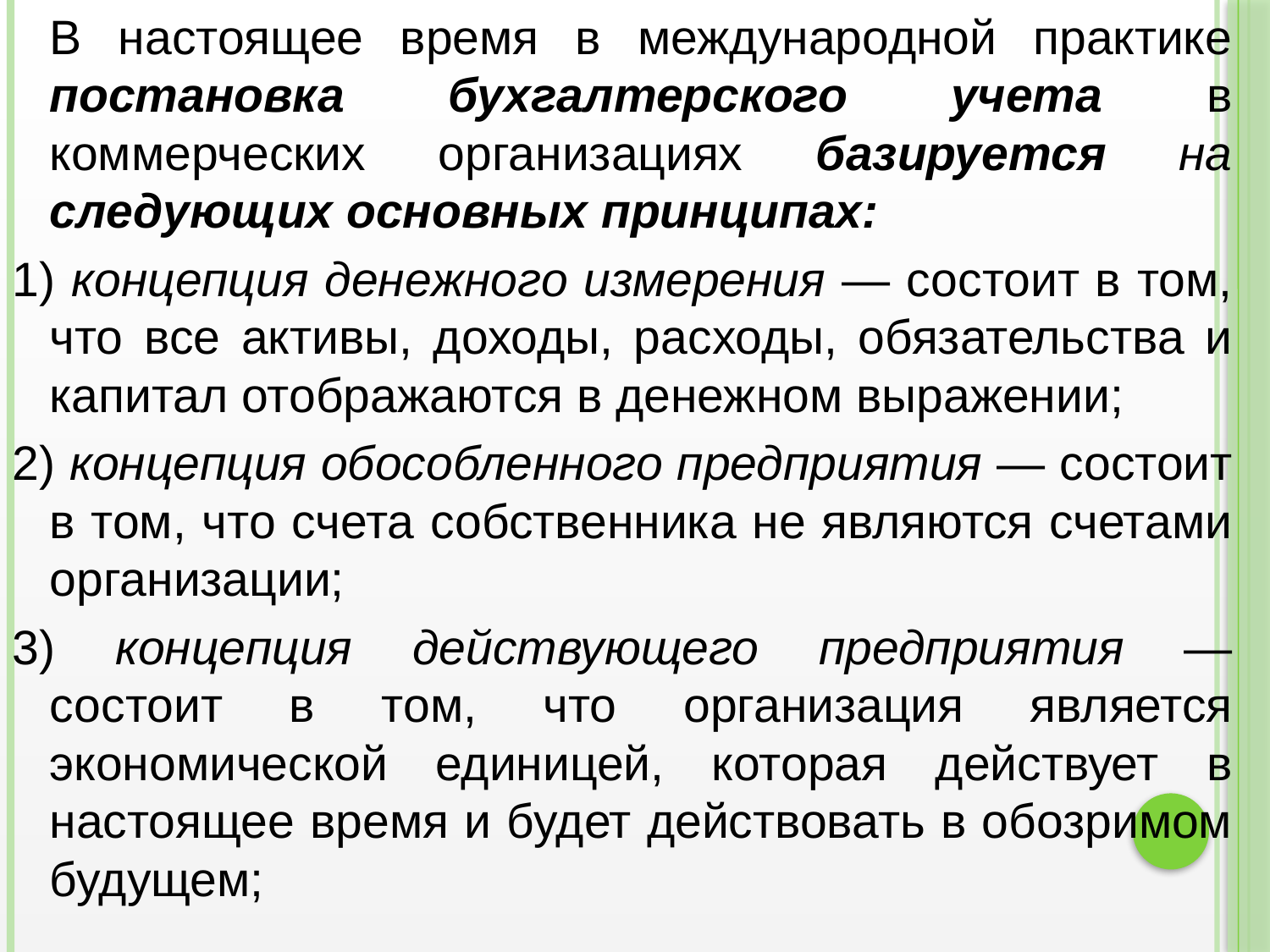

В настоящее время в международной практике постановка бухгалтерского учета в коммерческих организациях базируется на следующих основных принципах:
1) концепция денежного измерения — состоит в том, что все активы, доходы, расходы, обязательства и капитал отображаются в денежном выражении;
2) концепция обособленного предприятия — состоит в том, что счета собственника не являются счетами организации;
3) концепция действующего предприятия — состоит в том, что организация является экономической единицей, которая действует в настоящее время и будет действовать в обозримом будущем;